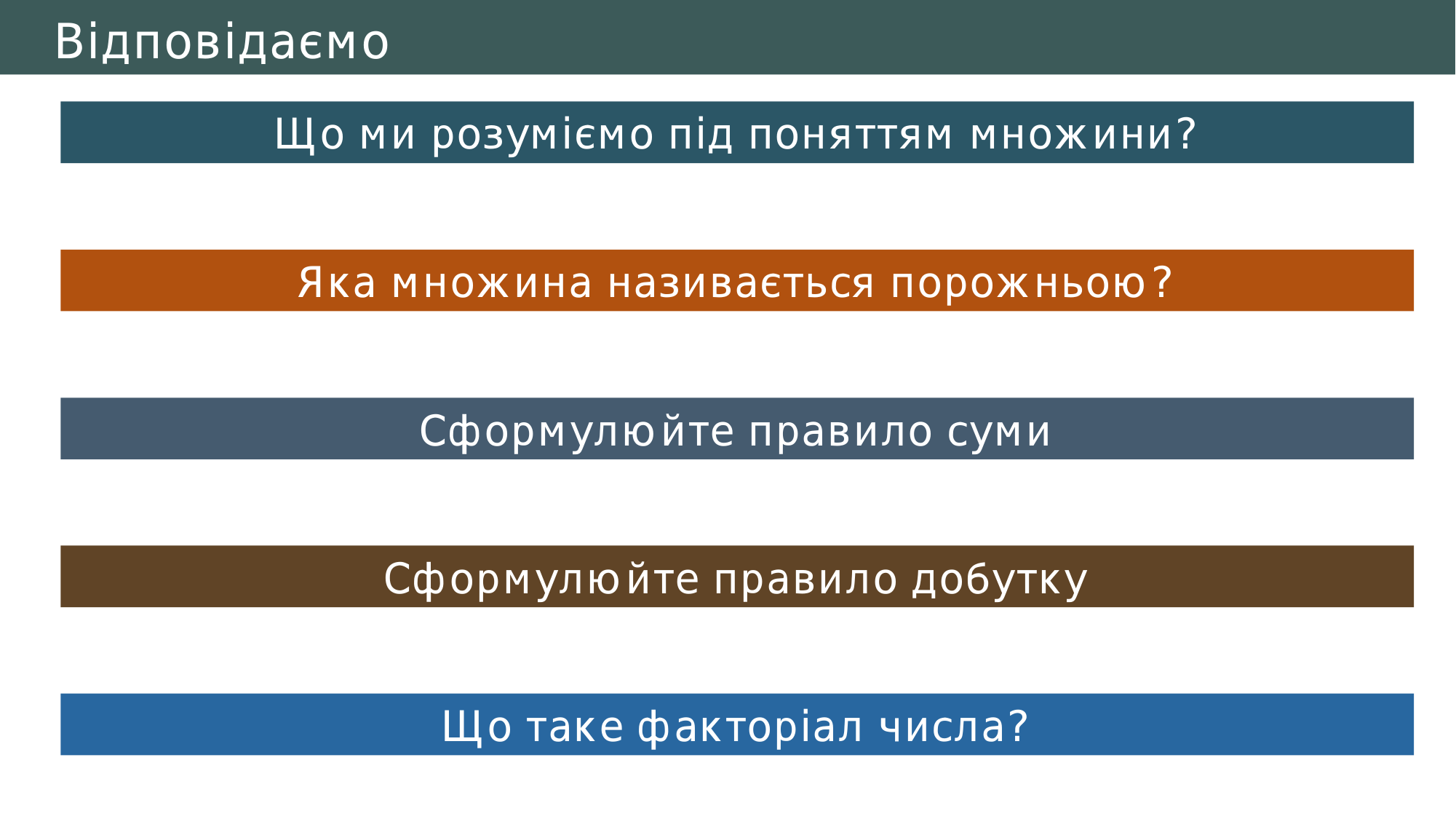

Відповідаємо
Що ми розуміємо під поняттям множини?
Яка множина називається порожньою?
Сформулюйте правило суми
Сформулюйте правило добутку
Що таке факторіал числа?